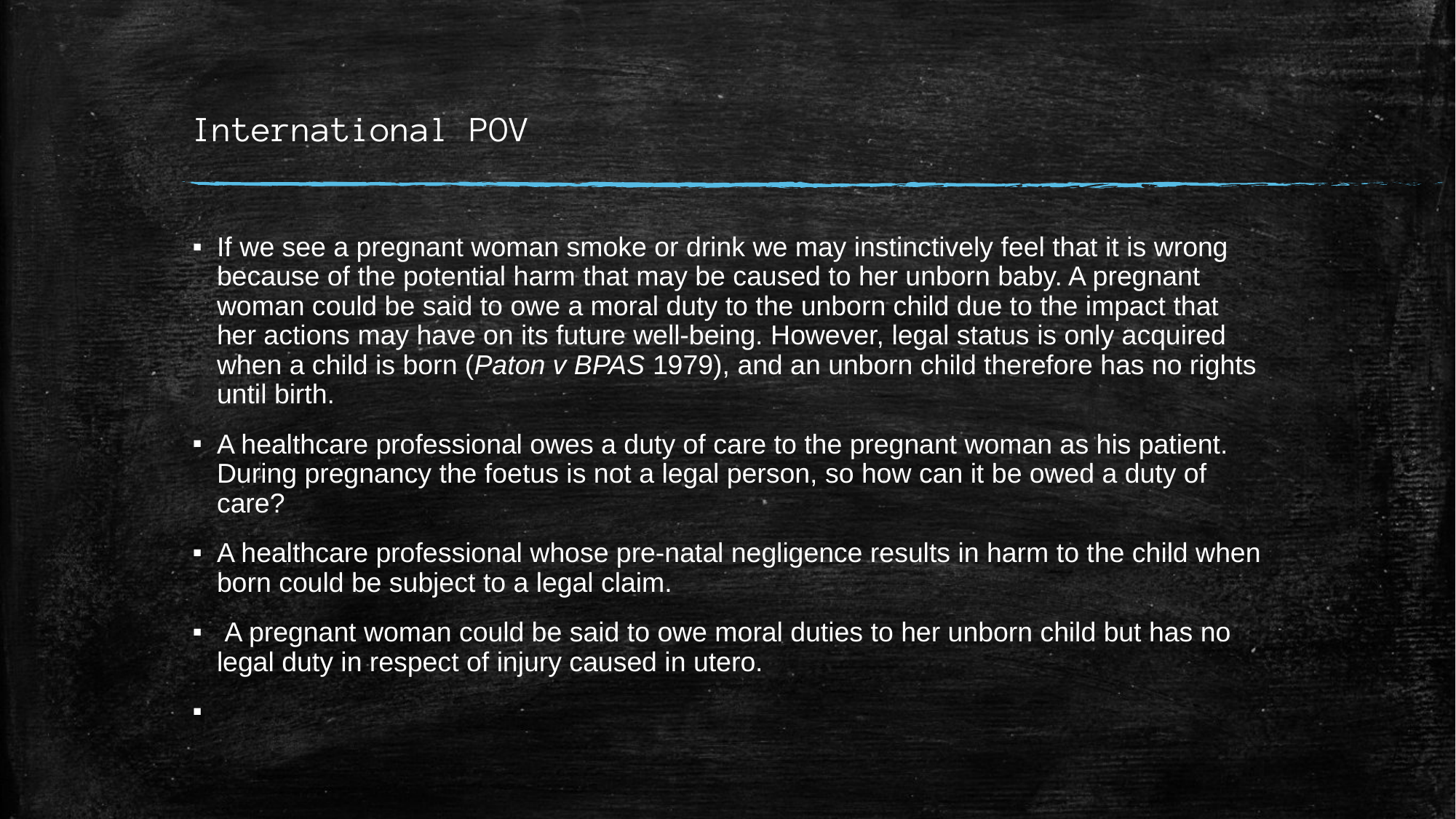

# International POV
If we see a pregnant woman smoke or drink we may instinctively feel that it is wrong because of the potential harm that may be caused to her unborn baby. A pregnant woman could be said to owe a moral duty to the unborn child due to the impact that her actions may have on its future well-being. However, legal status is only acquired when a child is born (Paton v BPAS 1979), and an unborn child therefore has no rights until birth.
A healthcare professional owes a duty of care to the pregnant woman as his patient. During pregnancy the foetus is not a legal person, so how can it be owed a duty of care?
A healthcare professional whose pre-natal negligence results in harm to the child when born could be subject to a legal claim.
 A pregnant woman could be said to owe moral duties to her unborn child but has no legal duty in respect of injury caused in utero.